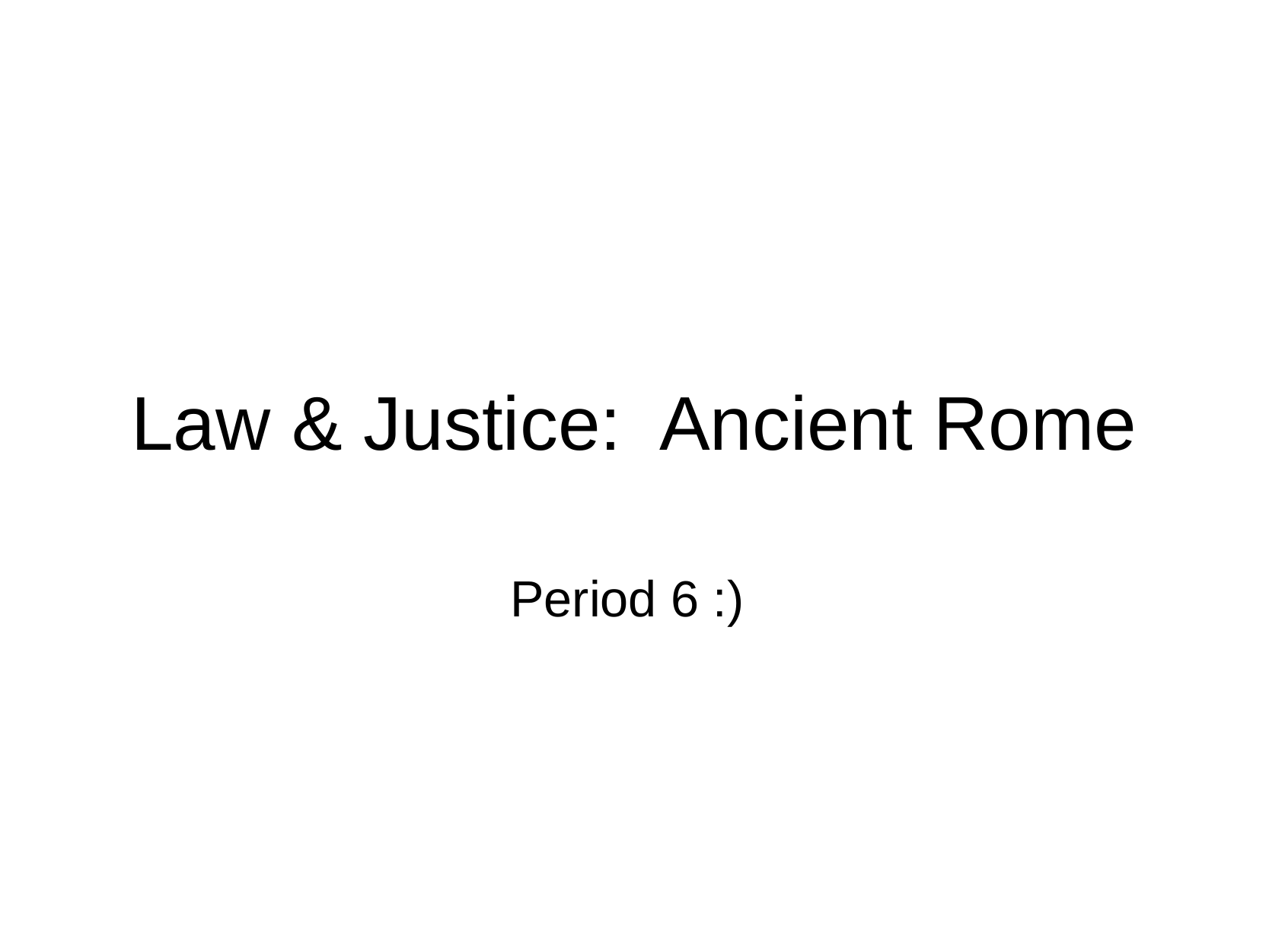

# Law & Justice:  Ancient Rome
Period 6 :)